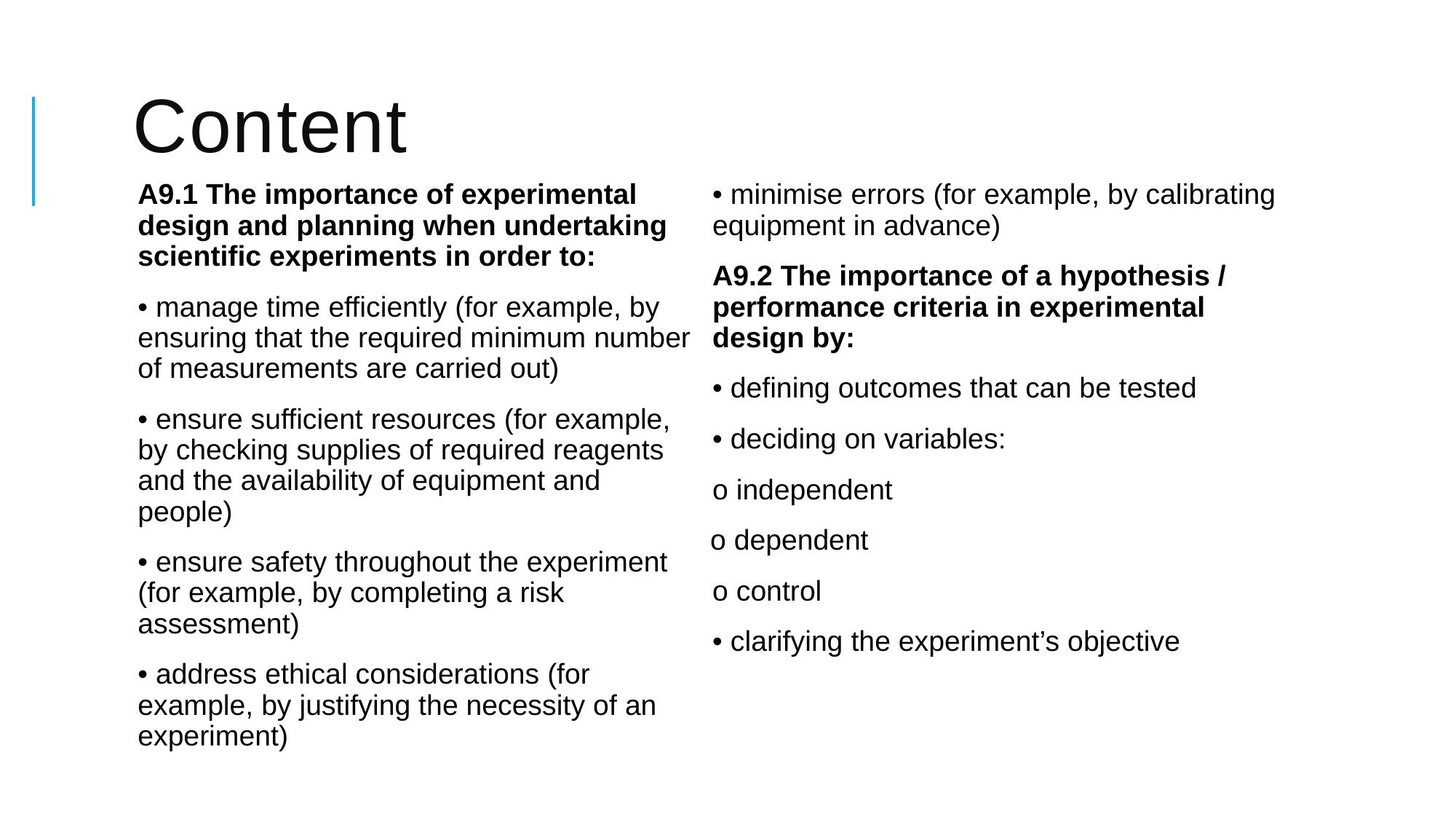

# Content
A9.1 The importance of experimental design and planning when undertaking scientific experiments in order to:
• manage time efficiently (for example, by ensuring that the required minimum number of measurements are carried out)
• ensure sufficient resources (for example, by checking supplies of required reagents and the availability of equipment and people)
• ensure safety throughout the experiment (for example, by completing a risk assessment)
• address ethical considerations (for example, by justifying the necessity of an experiment)
• minimise errors (for example, by calibrating equipment in advance)
A9.2 The importance of a hypothesis / performance criteria in experimental design by:
• defining outcomes that can be tested
• deciding on variables:
o independent
 o dependent
o control
• clarifying the experiment’s objective